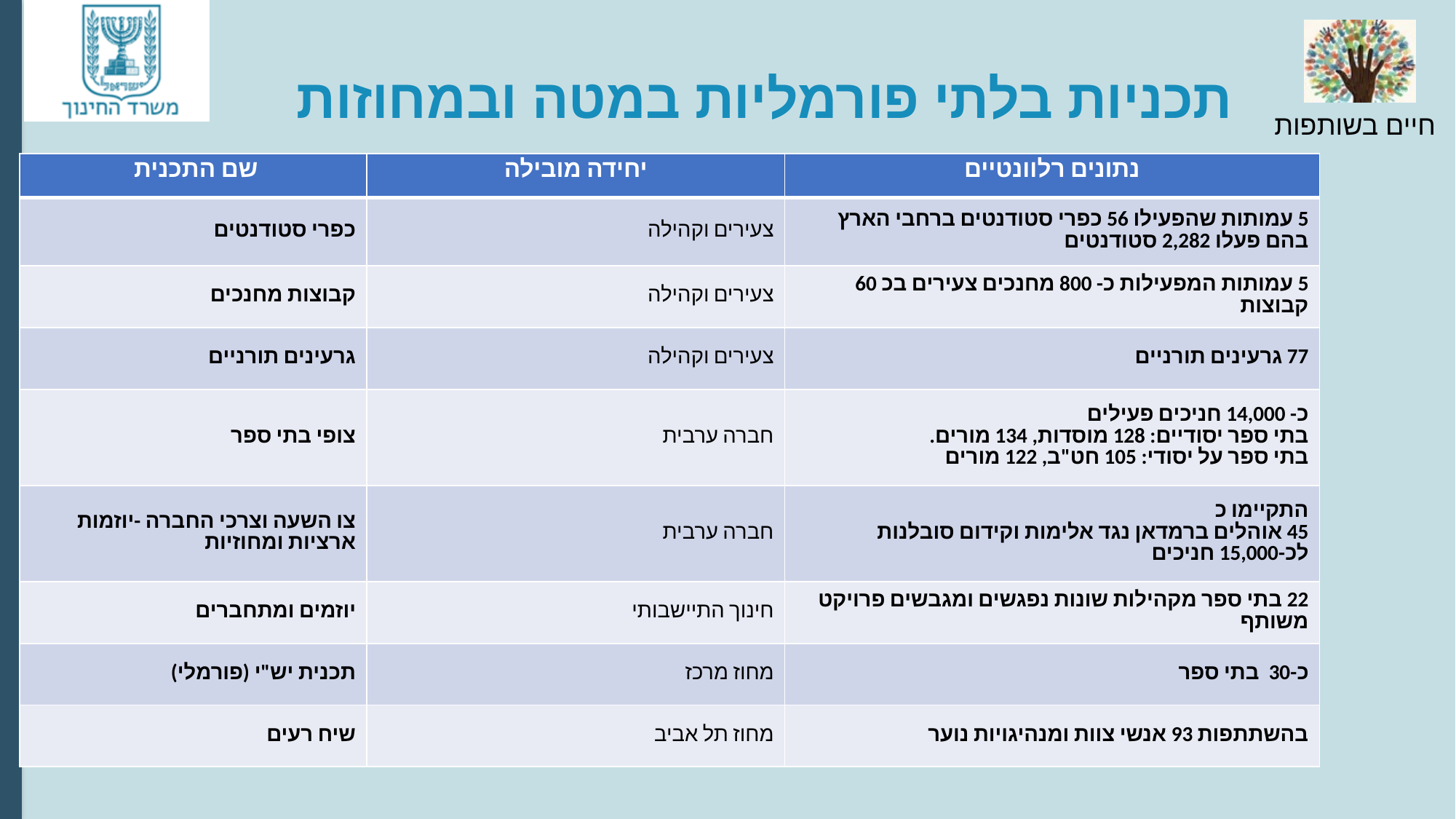

# תכניות בלתי פורמליות במטה ובמחוזות
| שם התכנית | יחידה מובילה | נתונים רלוונטיים |
| --- | --- | --- |
| כפרי סטודנטים | צעירים וקהילה | 5 עמותות שהפעילו 56 כפרי סטודנטים ברחבי הארץ בהם פעלו 2,282 סטודנטים |
| קבוצות מחנכים | צעירים וקהילה | 5 עמותות המפעילות כ- 800 מחנכים צעירים בכ 60 קבוצות |
| גרעינים תורניים | צעירים וקהילה | 77 גרעינים תורניים |
| צופי בתי ספר | חברה ערבית | כ- 14,000 חניכים פעילים בתי ספר יסודיים: 128 מוסדות, 134 מורים. בתי ספר על יסודי: 105 חט"ב, 122 מורים |
| צו השעה וצרכי החברה -יוזמות ארציות ומחוזיות | חברה ערבית | התקיימו כ 45 אוהלים ברמדאן נגד אלימות וקידום סובלנות לכ-15,000 חניכים |
| יוזמים ומתחברים | חינוך התיישבותי | 22 בתי ספר מקהילות שונות נפגשים ומגבשים פרויקט משותף |
| תכנית יש"י (פורמלי) | מחוז מרכז | כ-30 בתי ספר |
| שיח רעים | מחוז תל אביב | בהשתתפות 93 אנשי צוות ומנהיגויות נוער |